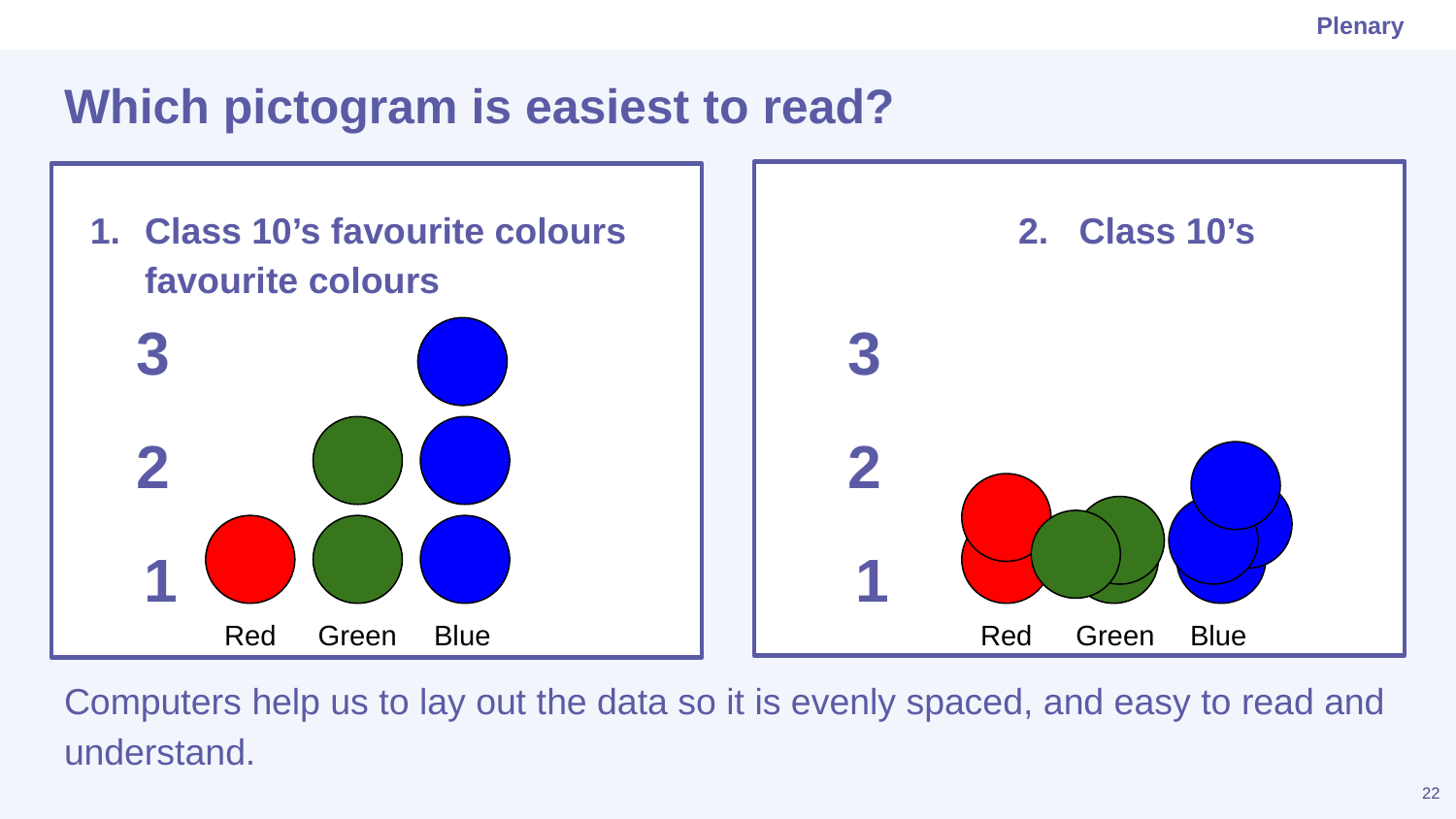

Plenary
# Which pictogram is easiest to read?

Red

Green

Blue

Red

Green

Blue

Class 10’s favourite colours 			2.   Class 10’s favourite colours

3
3

2
2

1
1
Computers help us to lay out the data so it is evenly spaced, and easy to read and understand.
22